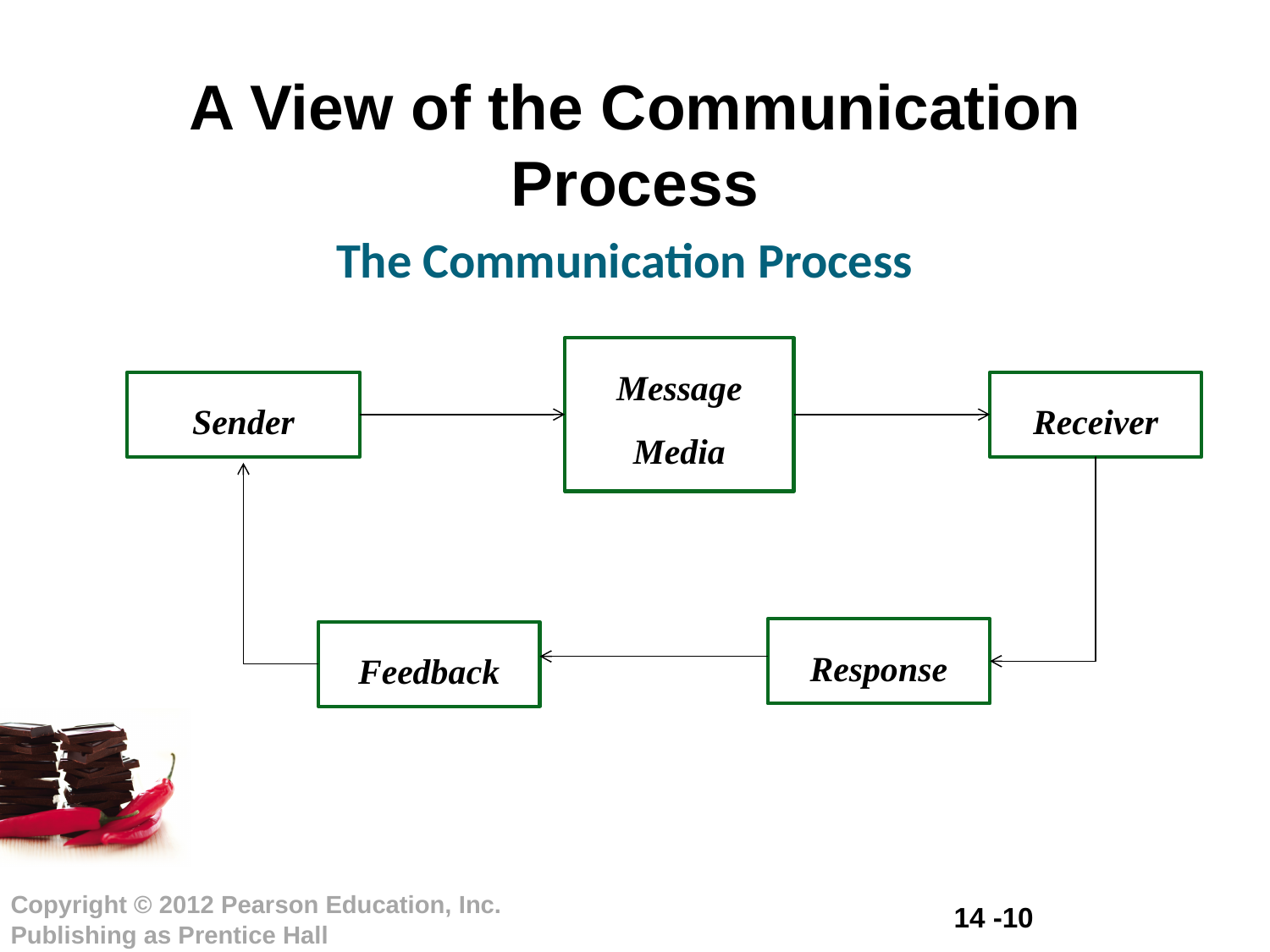

# A View of the Communication Process
The Communication Process

Message
Media
Sender
Receiver
Response
Feedback